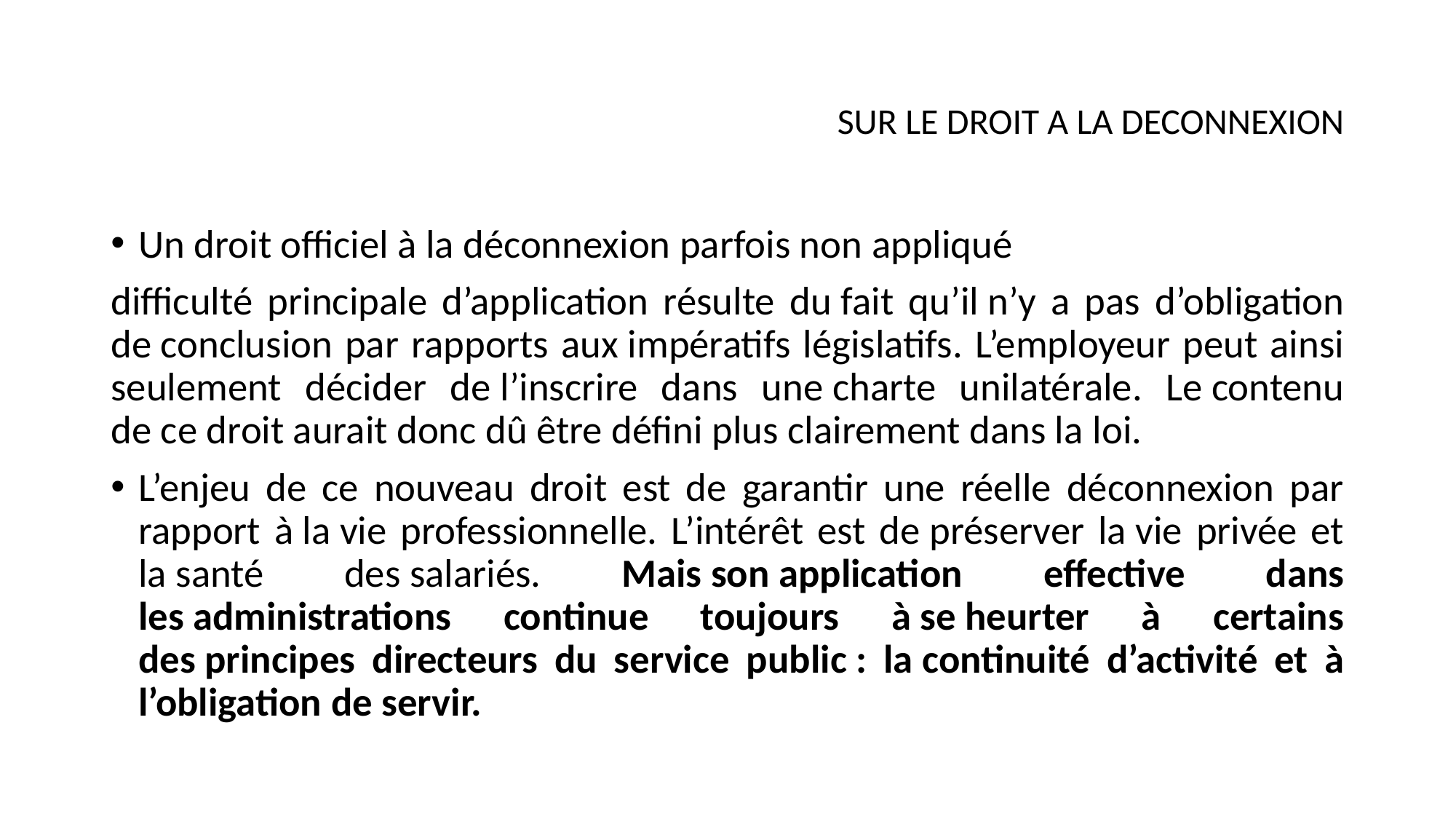

# SUR LE DROIT A LA DECONNEXION
Un droit officiel à la déconnexion parfois non appliqué
difficulté principale d’application résulte du fait qu’il n’y a pas d’obligation de conclusion par rapports aux impératifs législatifs. L’employeur peut ainsi seulement décider de l’inscrire dans une charte unilatérale. Le contenu de ce droit aurait donc dû être défini plus clairement dans la loi.
L’enjeu de ce nouveau droit est de garantir une réelle déconnexion par rapport à la vie professionnelle. L’intérêt est de préserver la vie privée et la santé des salariés. Mais son application effective dans les administrations continue toujours à se heurter à certains des principes directeurs du service public : la continuité d’activité et à l’obligation de servir.